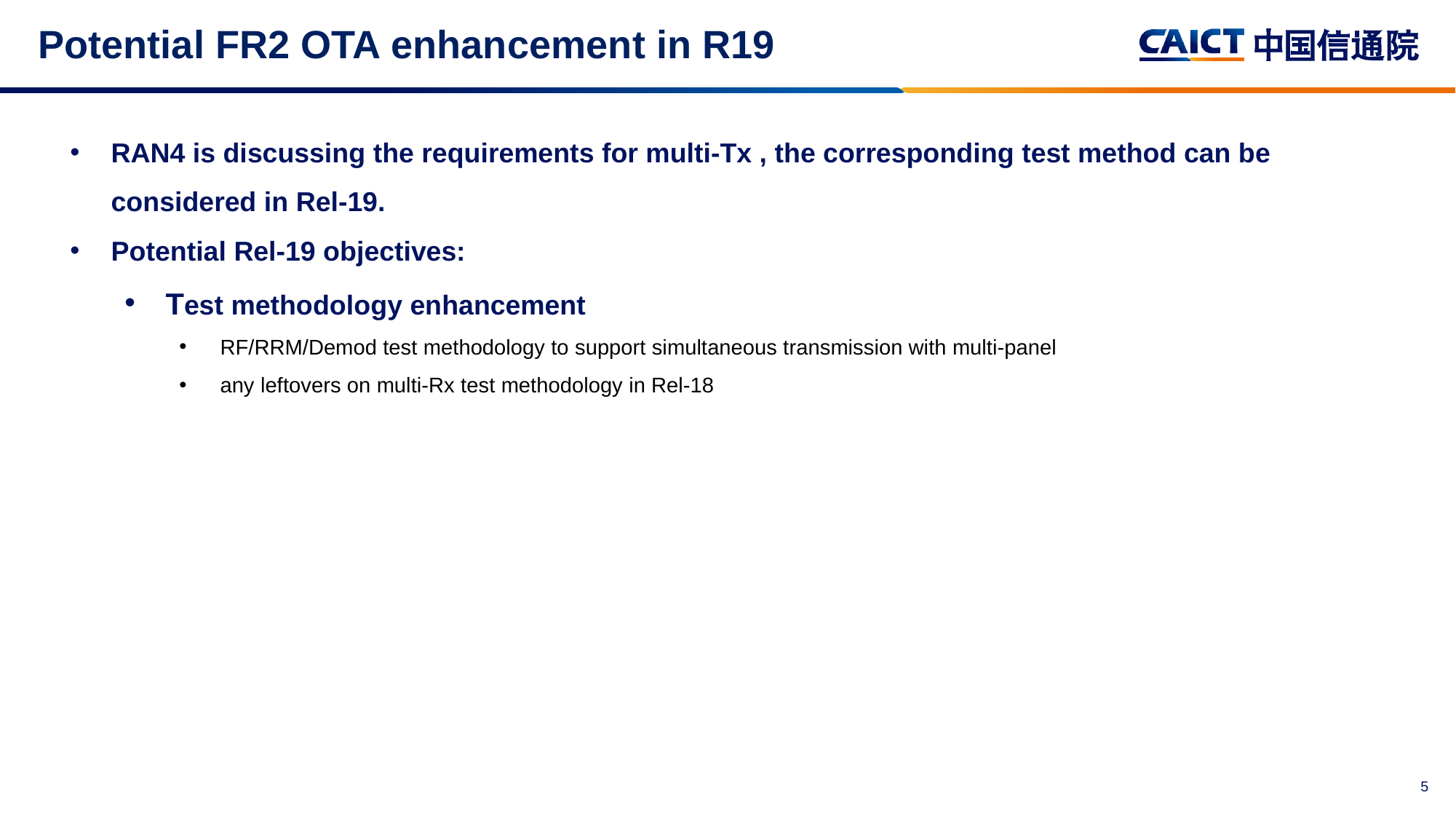

# Potential FR2 OTA enhancement in R19
RAN4 is discussing the requirements for multi-Tx , the corresponding test method can be considered in Rel-19.
Potential Rel-19 objectives:
Test methodology enhancement
RF/RRM/Demod test methodology to support simultaneous transmission with multi-panel
any leftovers on multi-Rx test methodology in Rel-18